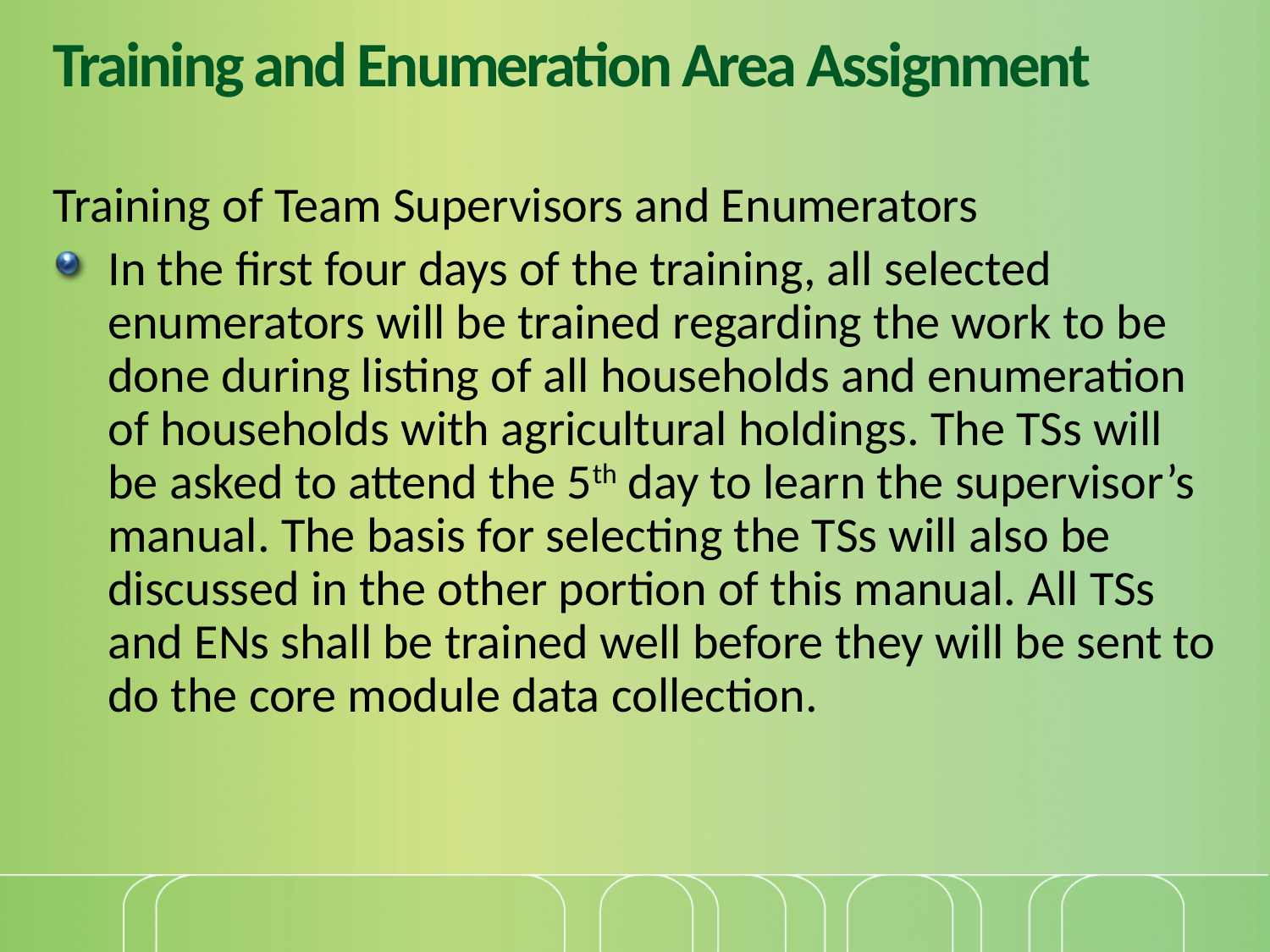

# Training and Enumeration Area Assignment
Training of Team Supervisors and Enumerators
In the first four days of the training, all selected enumerators will be trained regarding the work to be done during listing of all households and enumeration of households with agricultural holdings. The TSs will be asked to attend the 5th day to learn the supervisor’s manual. The basis for selecting the TSs will also be discussed in the other portion of this manual. All TSs and ENs shall be trained well before they will be sent to do the core module data collection.